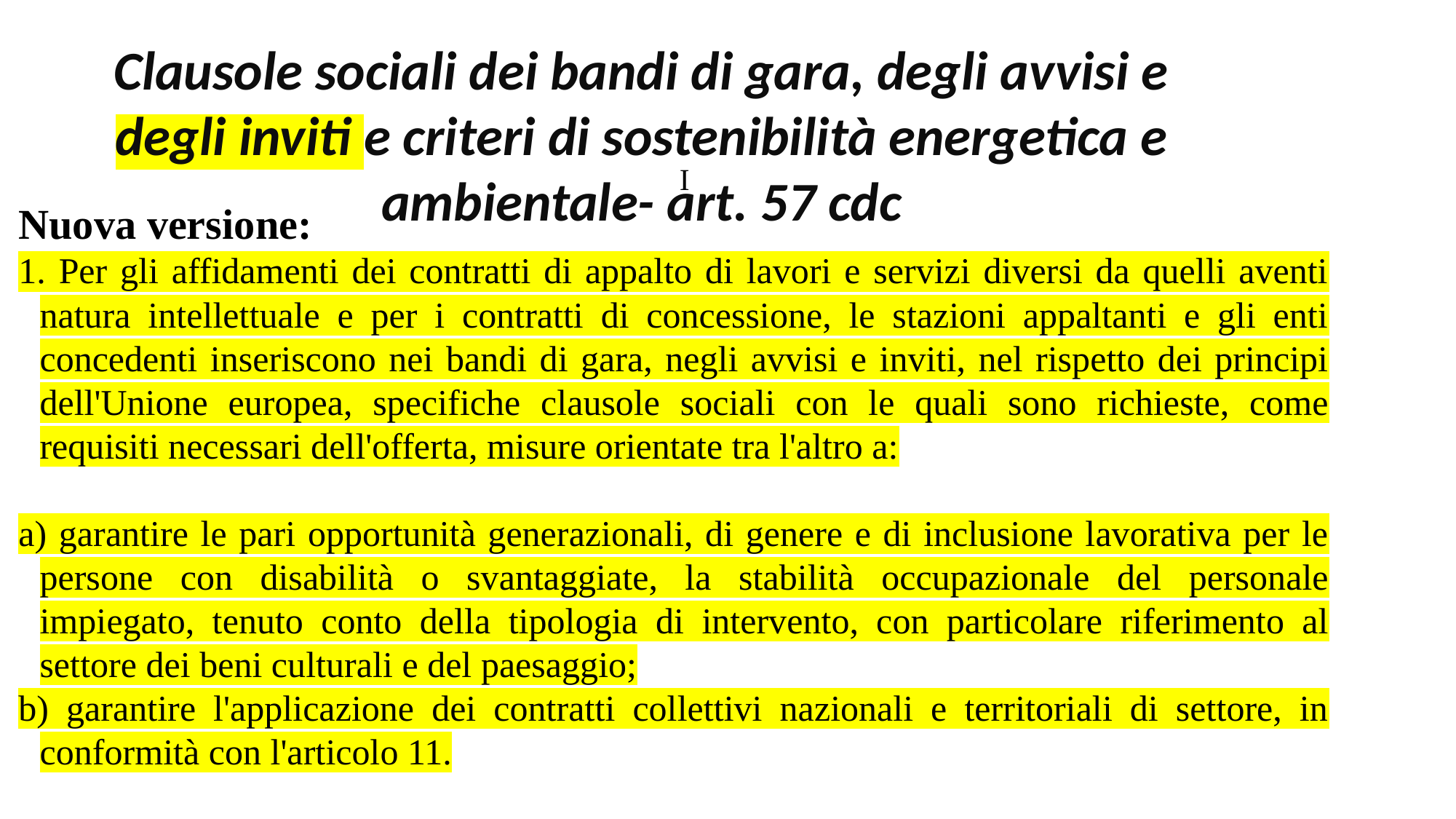

Clausole sociali dei bandi di gara, degli avvisi e degli inviti e criteri di sostenibilità energetica e ambientale- art. 57 cdc
	I
Nuova versione:
1. Per gli affidamenti dei contratti di appalto di lavori e servizi diversi da quelli aventi natura intellettuale e per i contratti di concessione, le stazioni appaltanti e gli enti concedenti inseriscono nei bandi di gara, negli avvisi e inviti, nel rispetto dei principi dell'Unione europea, specifiche clausole sociali con le quali sono richieste, come requisiti necessari dell'offerta, misure orientate tra l'altro a:

a) garantire le pari opportunità generazionali, di genere e di inclusione lavorativa per le persone con disabilità o svantaggiate, la stabilità occupazionale del personale impiegato, tenuto conto della tipologia di intervento, con particolare riferimento al settore dei beni culturali e del paesaggio;
b) garantire l'applicazione dei contratti collettivi nazionali e territoriali di settore, in conformità con l'articolo 11.